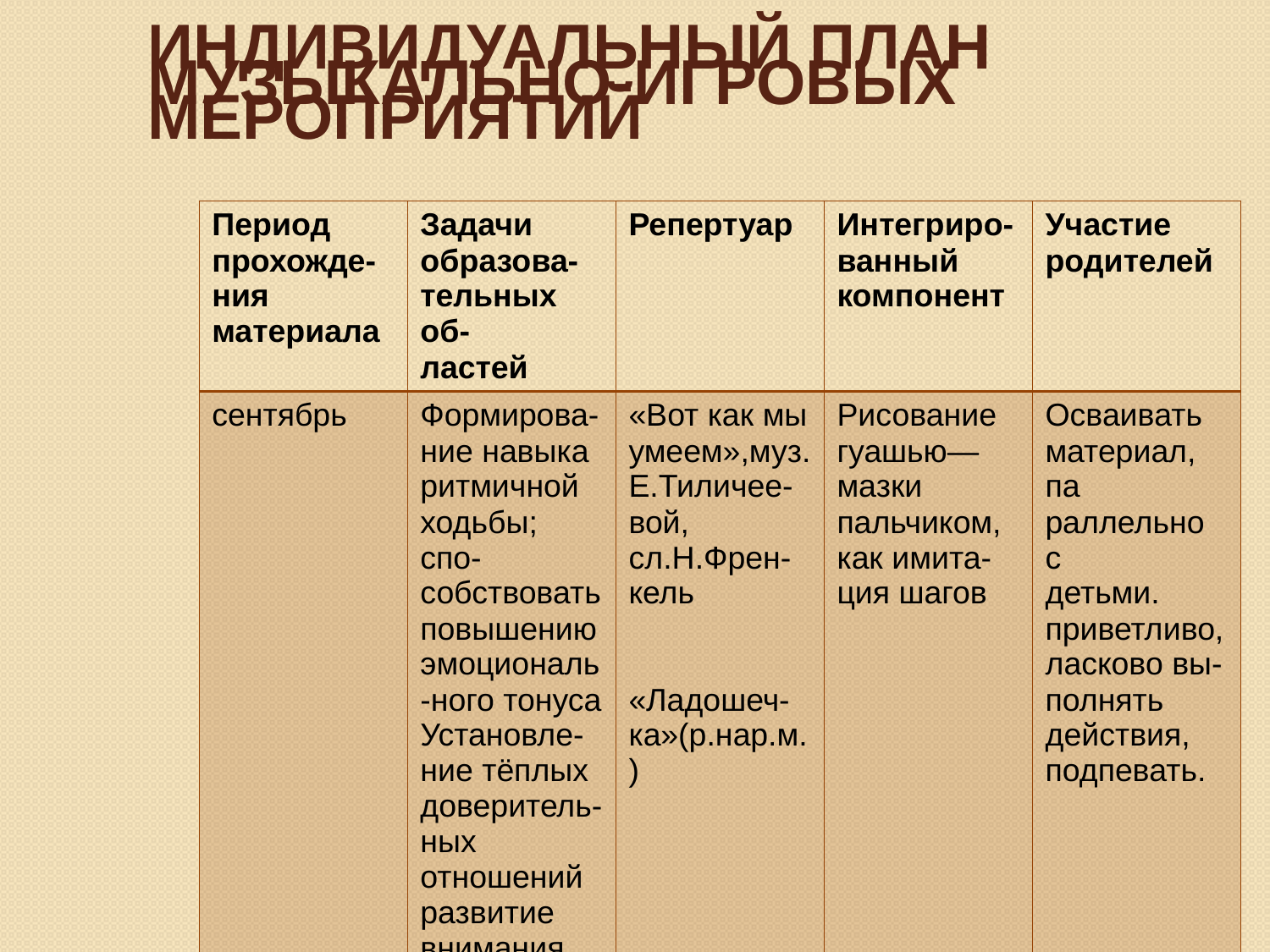

Индивидуальный план музыкально-игровых мероприятий
| Период прохожде-ния материала | Задачи образова-тельных об- ластей | Репертуар | Интегриро-ванный компонент | Участие родителей |
| --- | --- | --- | --- | --- |
| сентябрь | Формирова-ние навыка ритмичной ходьбы; спо-собствовать повышению эмоциональ-ного тонуса Установле-ние тёплых доверитель-ных отношений развитие внимания | «Вот как мы умеем»,муз. Е.Тиличее- вой, сл.Н.Френ- кель «Ладошеч- ка»(р.нар.м.) | Рисование гуашью—мазки пальчиком, как имита- ция шагов | Осваивать материал, па раллельно с детьми. приветливо, ласково вы- полнять действия, подпевать. |
|  |  |  |  |  |